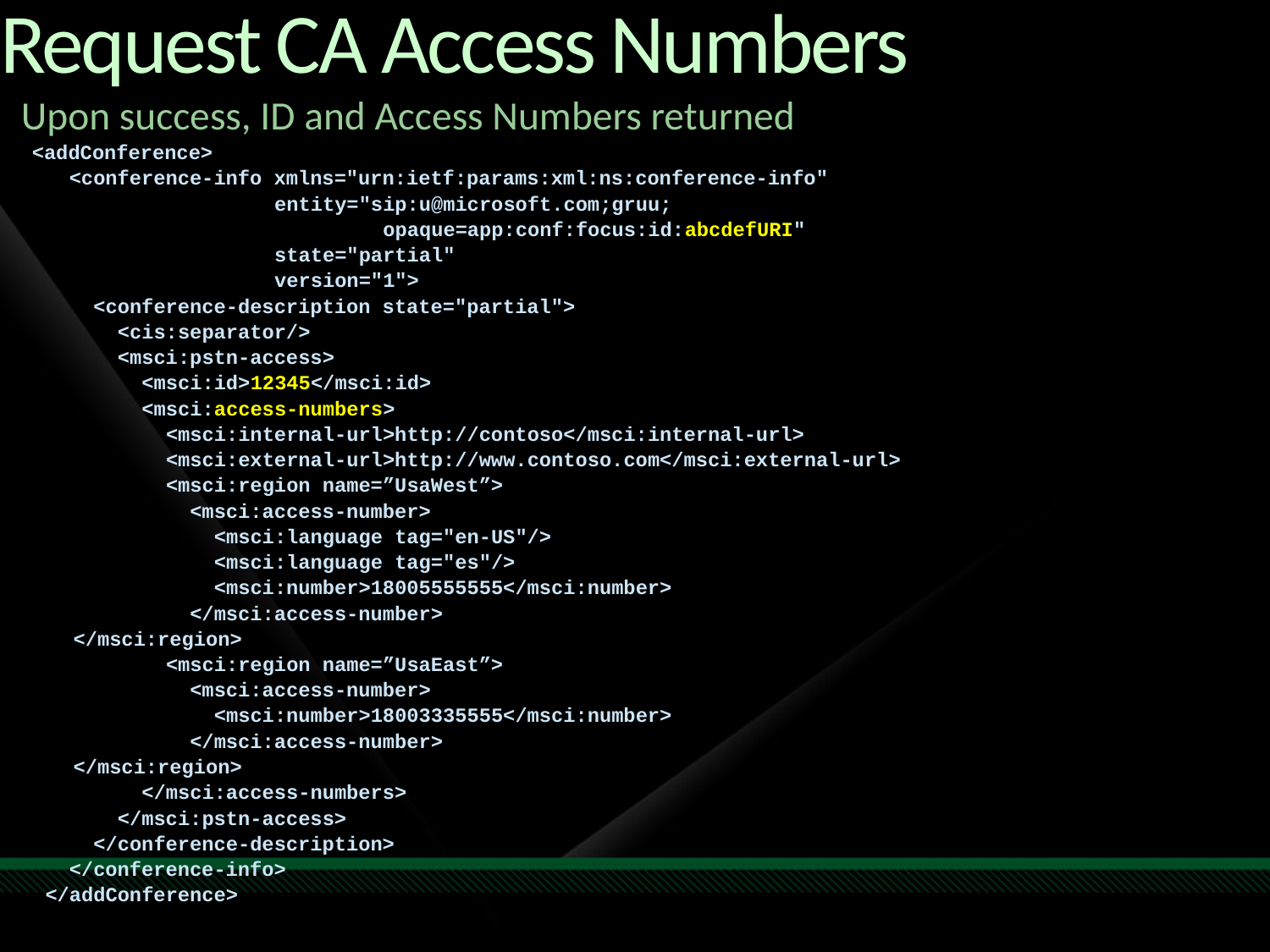

Request CA Access Numbers
Upon success, ID and Access Numbers returned
 <addConference>
    <conference-info xmlns="urn:ietf:params:xml:ns:conference-info"
                     entity="sip:u@microsoft.com;gruu;
                              opaque=app:conf:focus:id:abcdefURI"
                     state="partial"
                     version="1">
      <conference-description state="partial">
        <cis:separator/>
        <msci:pstn-access>
          <msci:id>12345</msci:id>
          <msci:access-numbers>
            <msci:internal-url>http://contoso</msci:internal-url>
            <msci:external-url>http://www.contoso.com</msci:external-url>
            <msci:region name=”UsaWest”>
              <msci:access-number>
                <msci:language tag="en-US"/>
                <msci:language tag="es"/>
                <msci:number>18005555555</msci:number>
              </msci:access-number>
		</msci:region>
            <msci:region name=”UsaEast”>
              <msci:access-number>
                <msci:number>18003335555</msci:number>
              </msci:access-number>
		</msci:region>
          </msci:access-numbers>
        </msci:pstn-access>
      </conference-description>
    </conference-info>
  </addConference>